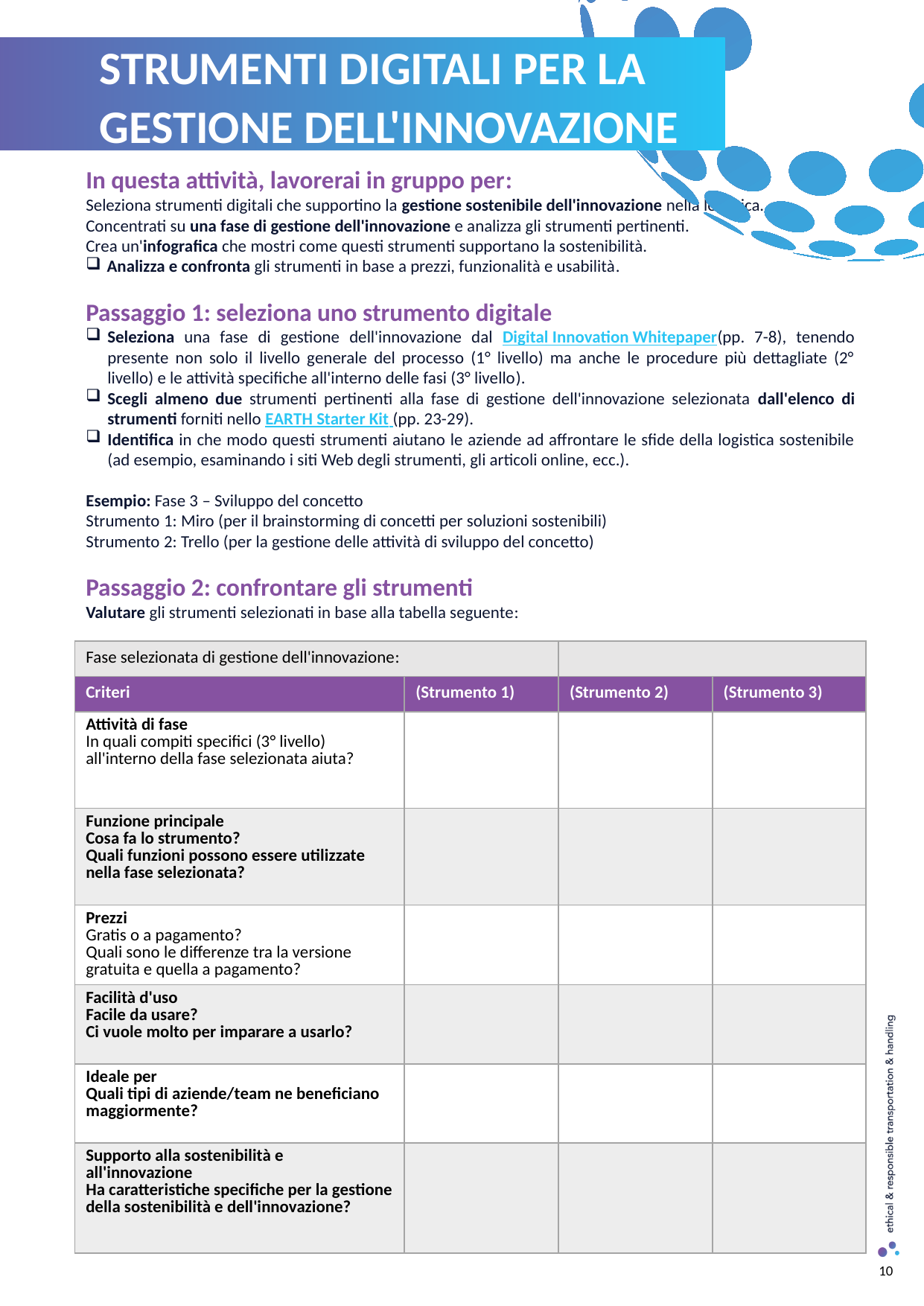

STRUMENTI DIGITALI PER LA GESTIONE DELL'INNOVAZIONE
In questa attività, lavorerai in gruppo per:
Seleziona strumenti digitali che supportino la gestione sostenibile dell'innovazione nella logistica.
Concentrati su una fase di gestione dell'innovazione e analizza gli strumenti pertinenti.
Crea un'infografica che mostri come questi strumenti supportano la sostenibilità.
Analizza e confronta gli strumenti in base a prezzi, funzionalità e usabilità.

Passaggio 1: seleziona uno strumento digitale
Seleziona una fase di gestione dell'innovazione dal Digital Innovation Whitepaper(pp. 7-8), tenendo presente non solo il livello generale del processo (1° livello) ma anche le procedure più dettagliate (2° livello) e le attività specifiche all'interno delle fasi (3° livello).
Scegli almeno due strumenti pertinenti alla fase di gestione dell'innovazione selezionata dall'elenco di strumenti forniti nello EARTH Starter Kit (pp. 23-29).
Identifica in che modo questi strumenti aiutano le aziende ad affrontare le sfide della logistica sostenibile (ad esempio, esaminando i siti Web degli strumenti, gli articoli online, ecc.).

Esempio: Fase 3 – Sviluppo del concetto
Strumento 1: Miro (per il brainstorming di concetti per soluzioni sostenibili)
Strumento 2: Trello (per la gestione delle attività di sviluppo del concetto)

Passaggio 2: confrontare gli strumenti
Valutare gli strumenti selezionati in base alla tabella seguente:

| Fase selezionata di gestione dell'innovazione: |  |  |  |
| --- | --- | --- | --- |
| Criteri | (Strumento 1) | (Strumento 2) | (Strumento 3) |
| Attività di fase In quali compiti specifici (3° livello) all'interno della fase selezionata aiuta? |  |  |  |
| Funzione principale Cosa fa lo strumento? Quali funzioni possono essere utilizzate nella fase selezionata? |  |  |  |
| Prezzi Gratis o a pagamento? Quali sono le differenze tra la versione gratuita e quella a pagamento? |  |  |  |
| Facilità d'uso Facile da usare? Ci vuole molto per imparare a usarlo? |  |  |  |
| Ideale per Quali tipi di aziende/team ne beneficiano maggiormente? |  |  |  |
| Supporto alla sostenibilità e all'innovazione Ha caratteristiche specifiche per la gestione della sostenibilità e dell'innovazione? |  |  |  |
10